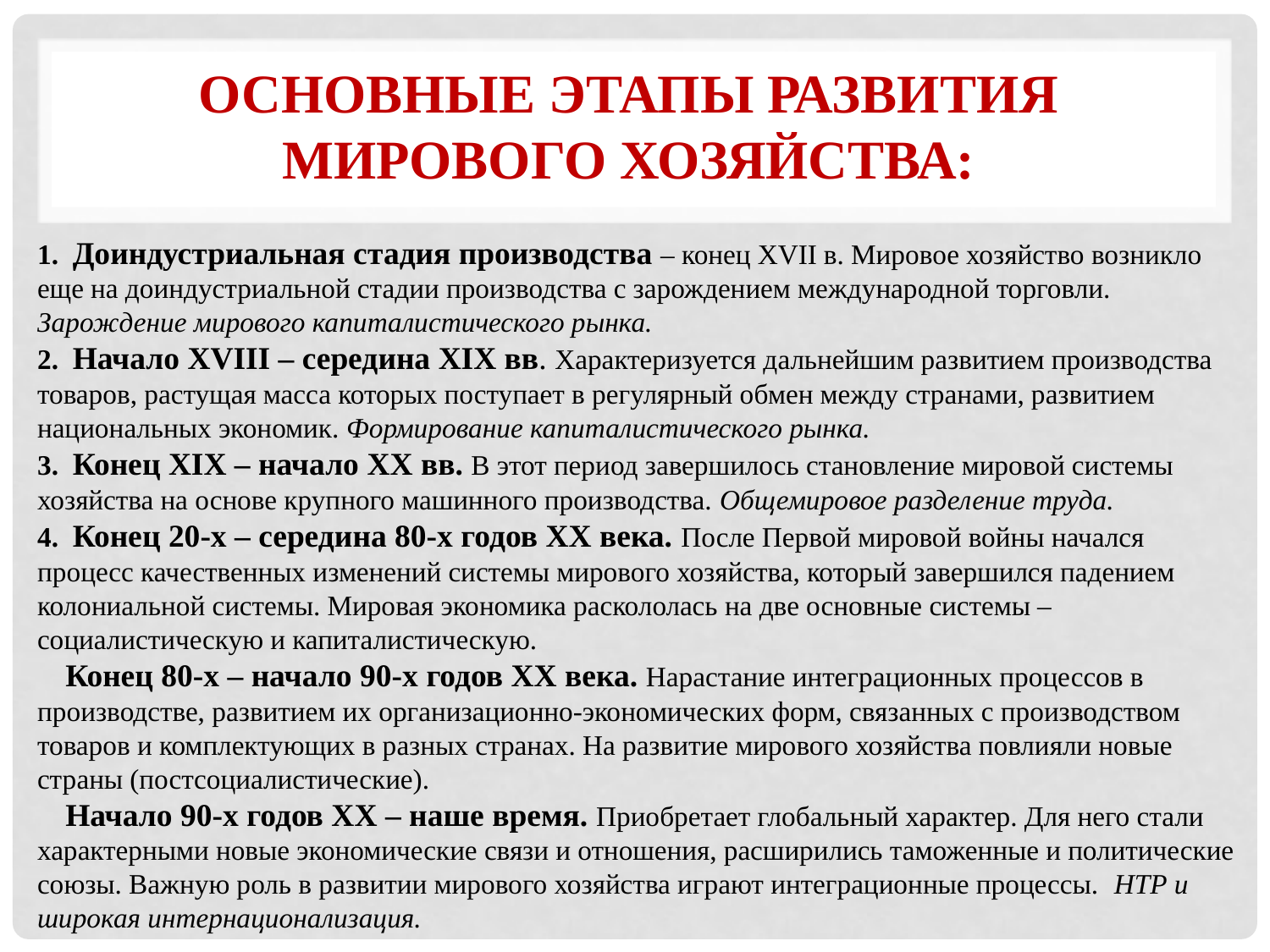

# Основные этапы развития мирового хозяйства:
1.  Доиндустриальная стадия производства – конец XVII в. Мировое хозяйство возникло еще на доиндустриальной стадии производства с зарождением международной торговли. Зарождение мирового капиталистического рынка.
2.  Начало XVIII – середина XIX вв. Характеризуется дальнейшим развитием производства товаров, растущая масса которых поступает в регулярный обмен между странами, развитием национальных экономик. Формирование капиталистического рынка.
3.  Конец XIX – на­ча­ло XX вв. В этот период завершилось становление мировой системы хозяйства на основе крупного машинного производства. Общемировое разделение труда.
4.  Конец 20-х – середина 80-х годов XX века. После Первой мировой войны начался процесс качественных изменений системы мирового хозяйства, который завершился падением колониальной системы. Мировая экономика раскололась на две основные системы – социалистическую и капиталистическую.
    Конец 80-х – на­ча­ло 90-х годов XX века. Нарастание интеграционных процессов в производстве, развитием их организационно-экономических форм, связанных с производством товаров и комплектующих в разных странах. На развитие мирового хозяйства повлияли новые страны (постсоциалистические).
    Начало 90-х годов XX – наше время. Приобретает глобальный характер. Для него стали характерными новые экономические связи и отношения, расширились таможенные и политические союзы. Важную роль в развитии мирового хозяйства играют интеграционные процессы.  НТР и широкая интернационализация.